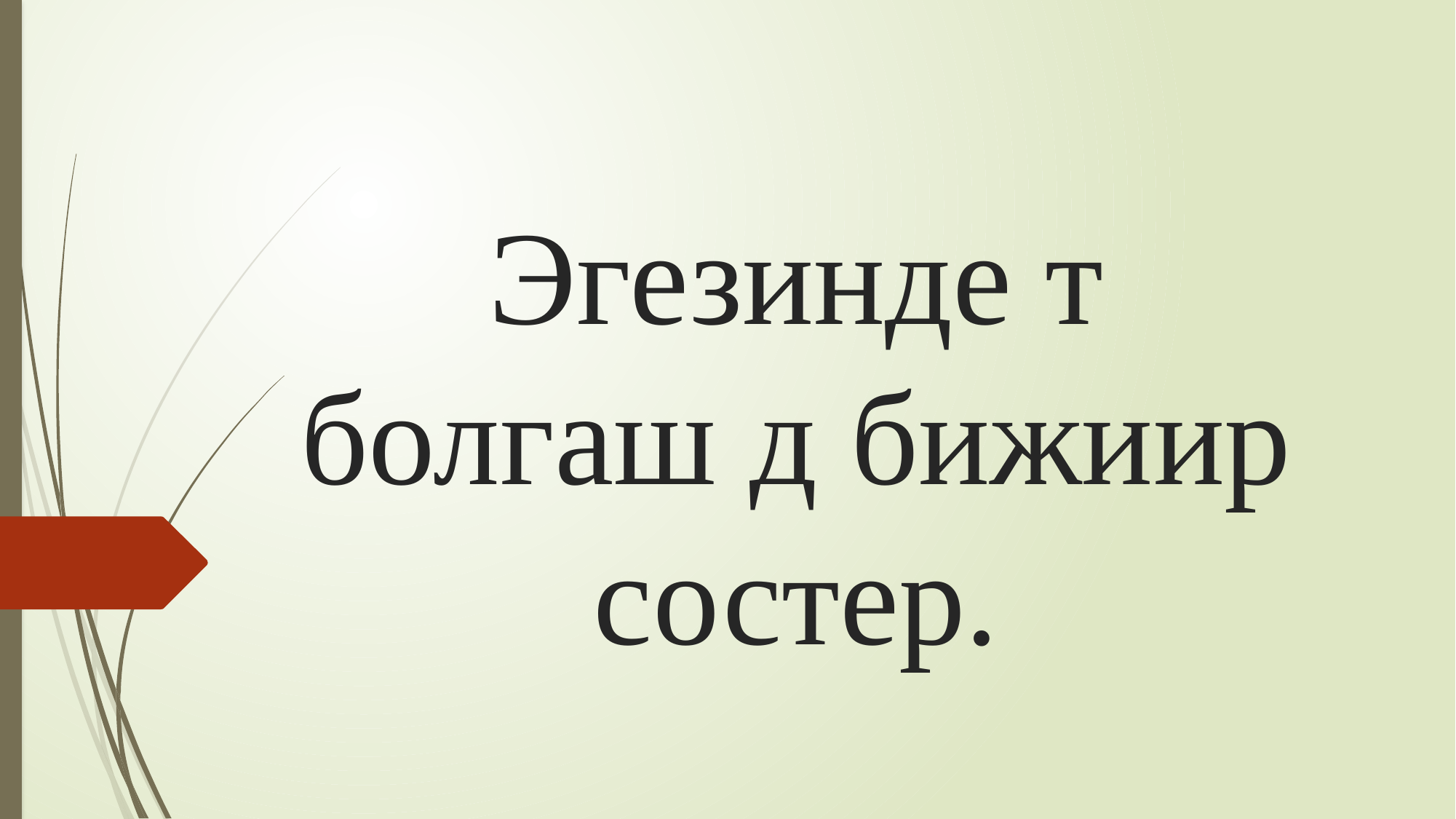

# Эгезинде т болгаш д бижиир состер.